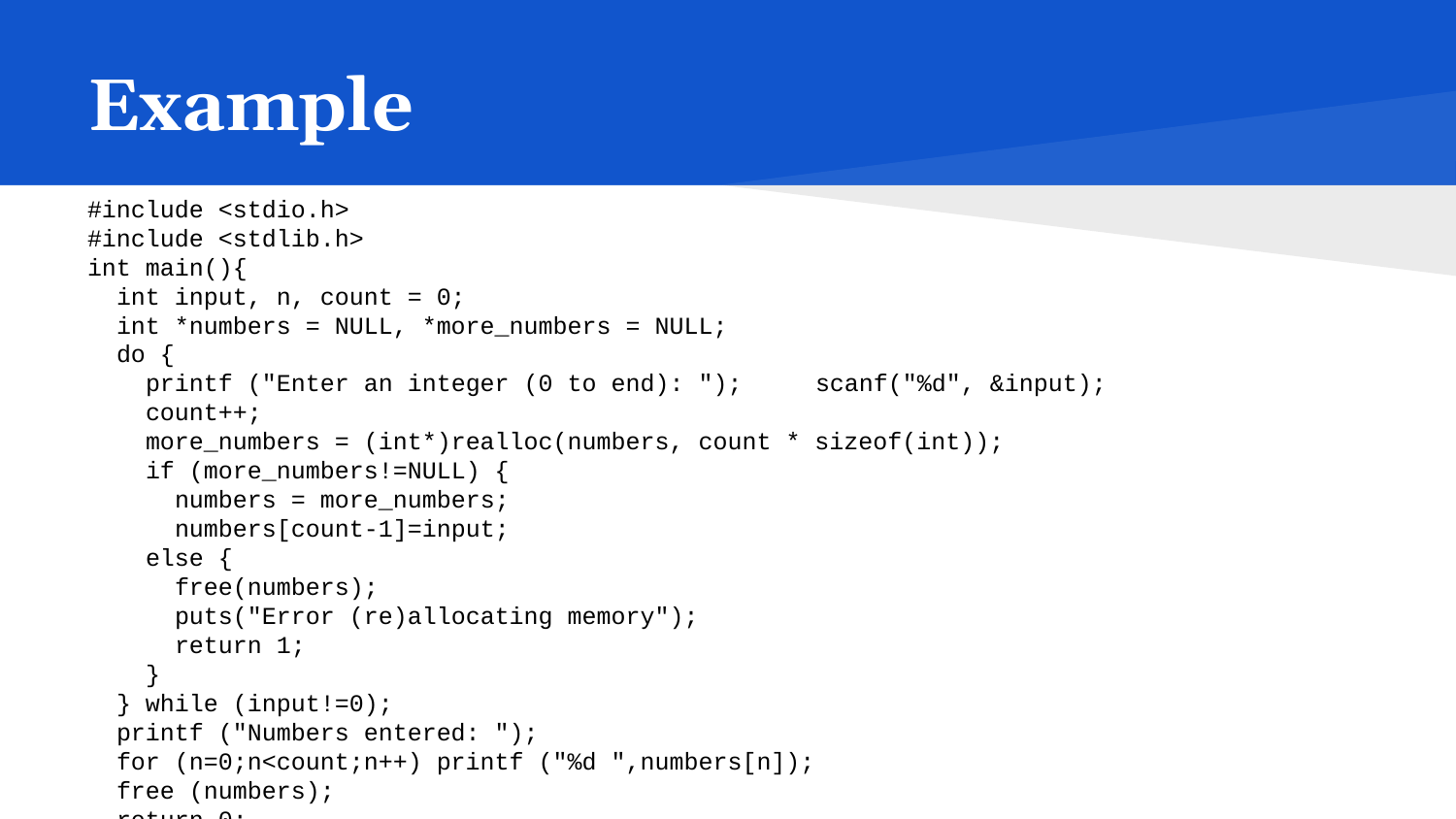

# Example
#include <stdio.h>
#include <stdlib.h>
int main(){
  int input, n, count = 0;
  int *numbers = NULL, *more_numbers = NULL;
  do {
    printf ("Enter an integer (0 to end): ");	scanf("%d", &input);
    count++;
    more_numbers = (int*)realloc(numbers, count * sizeof(int));
    if (more_numbers!=NULL) {
      numbers = more_numbers;
      numbers[count-1]=input;
    else {
      free(numbers);
      puts("Error (re)allocating memory");
      return 1;
    }
  } while (input!=0);
  printf ("Numbers entered: ");
  for (n=0;n<count;n++) printf ("%d ",numbers[n]);
  free (numbers);
  return 0;
}